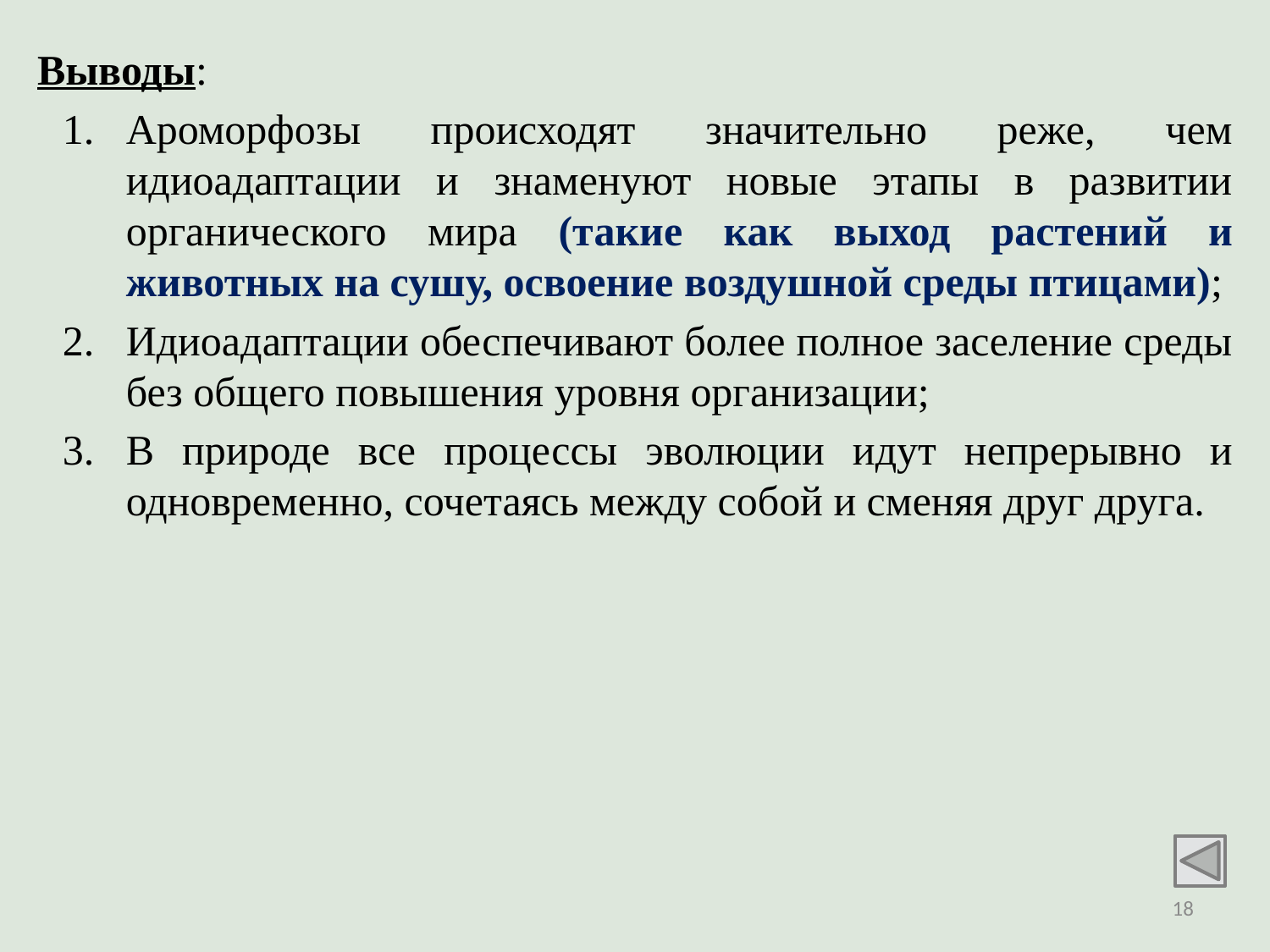

Выводы:
Ароморфозы происходят значительно реже, чем идиоадаптации и знаменуют новые этапы в развитии органического мира (такие как выход растений и животных на сушу, освоение воздушной среды птицами);
Идиоадаптации обеспечивают более полное заселение среды без общего повышения уровня организации;
В природе все процессы эволюции идут непрерывно и одновременно, сочетаясь между собой и сменяя друг друга.

18